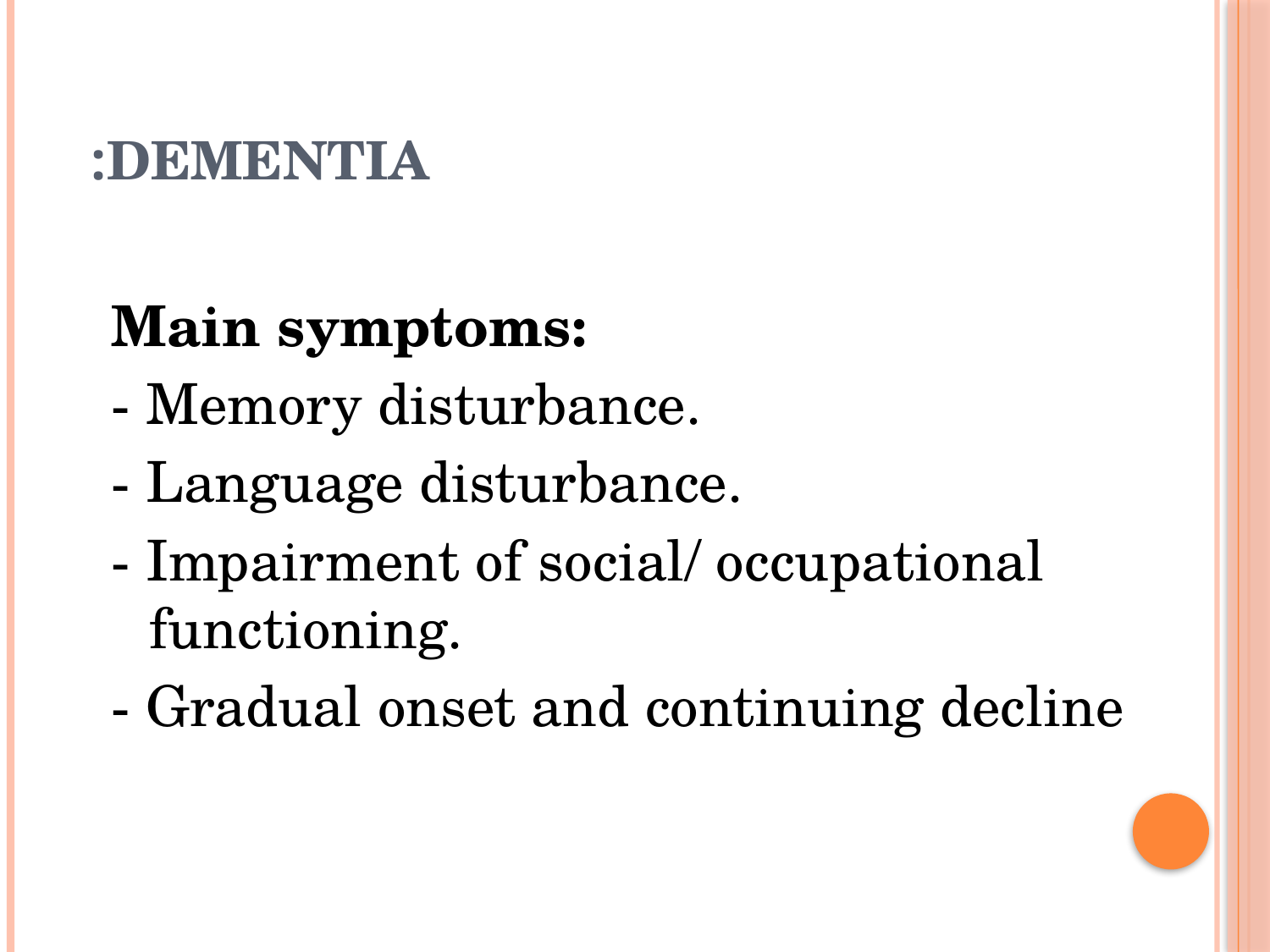

# Dementia:

Main symptoms:
- Memory disturbance.
- Language disturbance.
- Impairment of social/ occupational functioning.
- Gradual onset and continuing decline